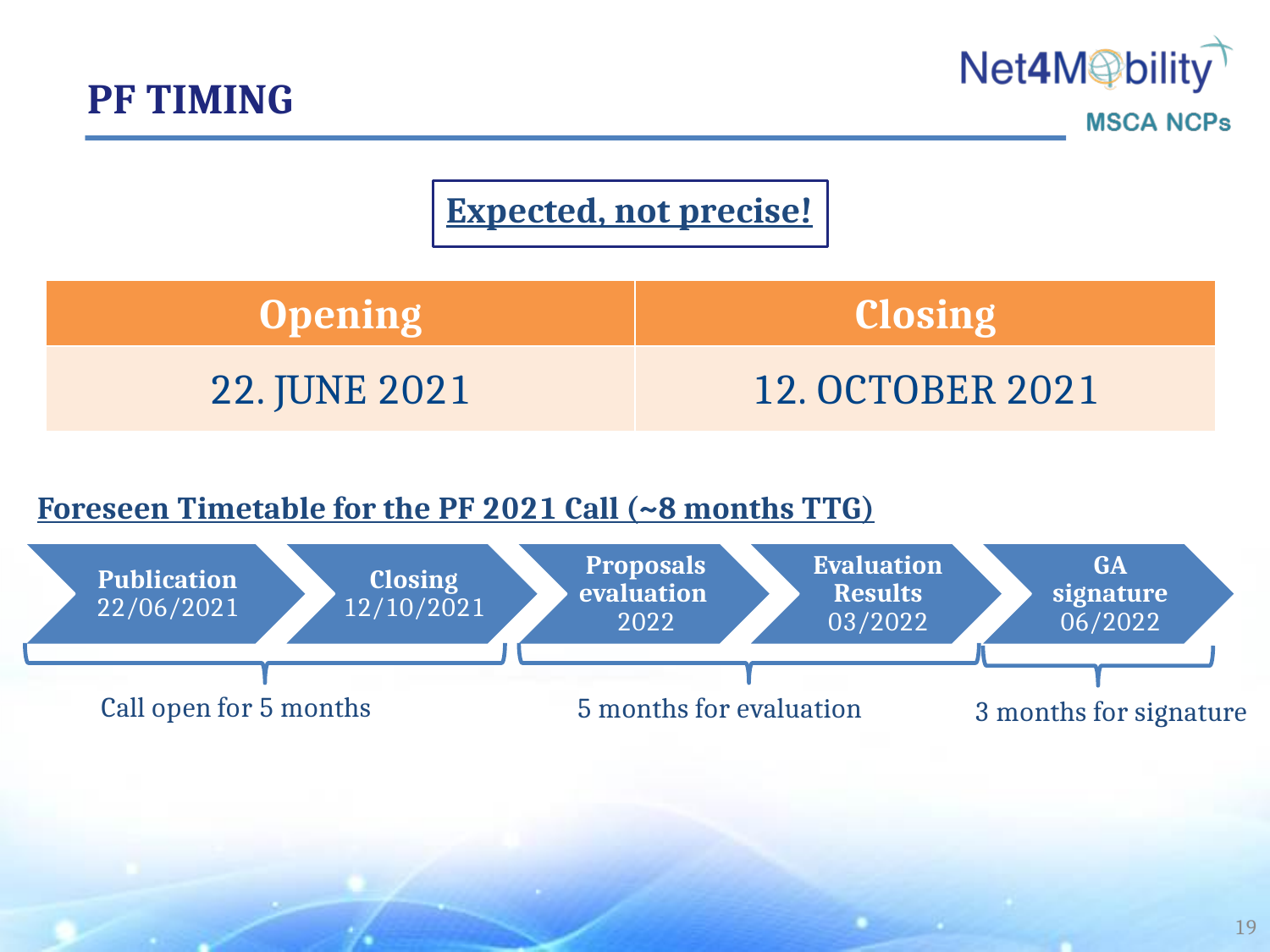

PF Timing
Expected, not precise!
| Opening | Closing |
| --- | --- |
| 22. JUNE 2021 | 12. OCTOBER 2021 |

Publication 22/06/2021
Closing 12/10/2021
Proposals evaluation  2022
Evaluation Results 03/2022
GA signature 06/2022
Foreseen Timetable for the PF 2021 Call (~8 months TTG)

Call open for 5 months
5 months for evaluation
3 months for signature
19